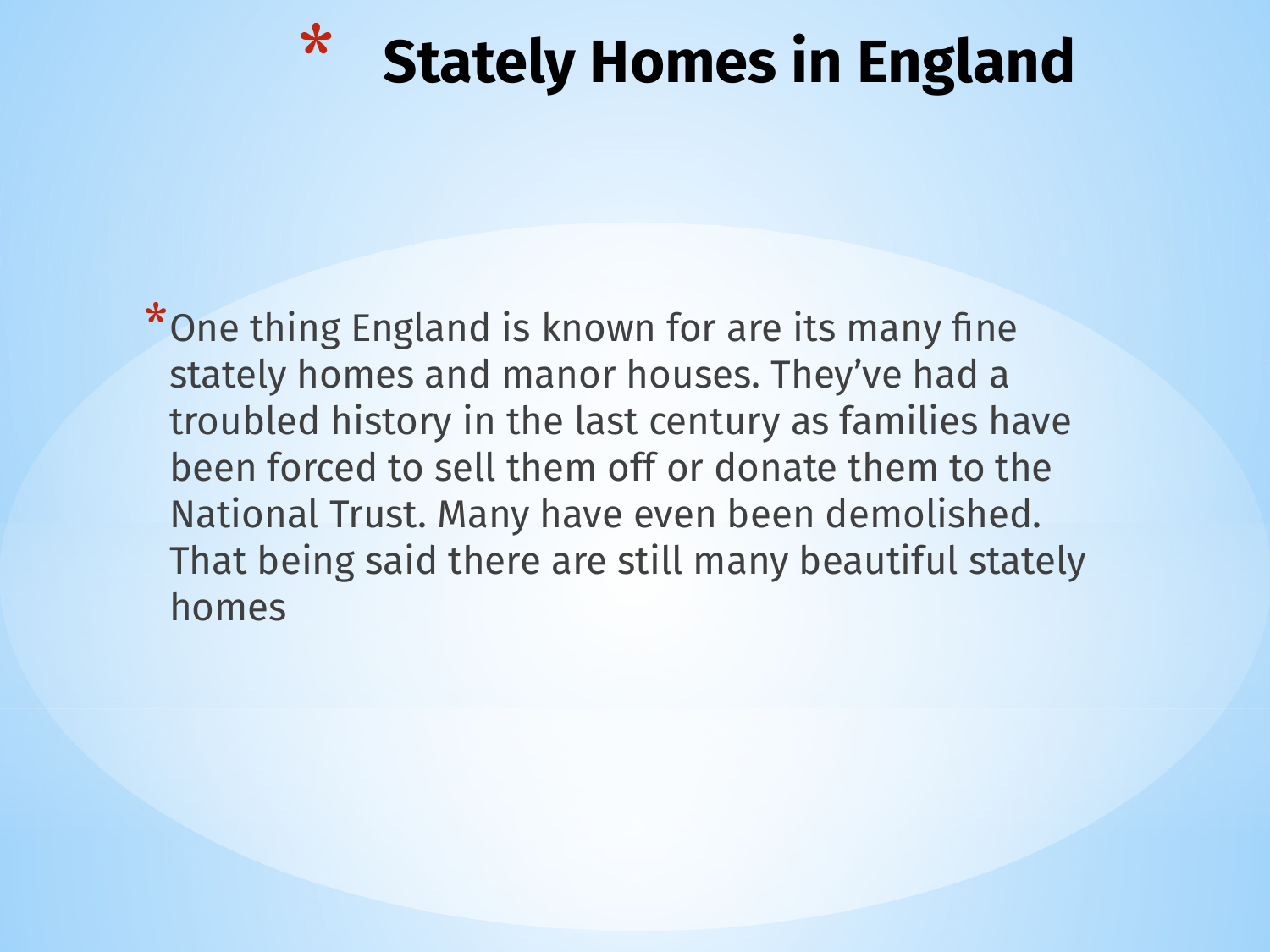

# Stately Homes in England
One thing England is known for are its many fine stately homes and manor houses. They’ve had a troubled history in the last century as families have been forced to sell them off or donate them to the National Trust. Many have even been demolished. That being said there are still many beautiful stately homes